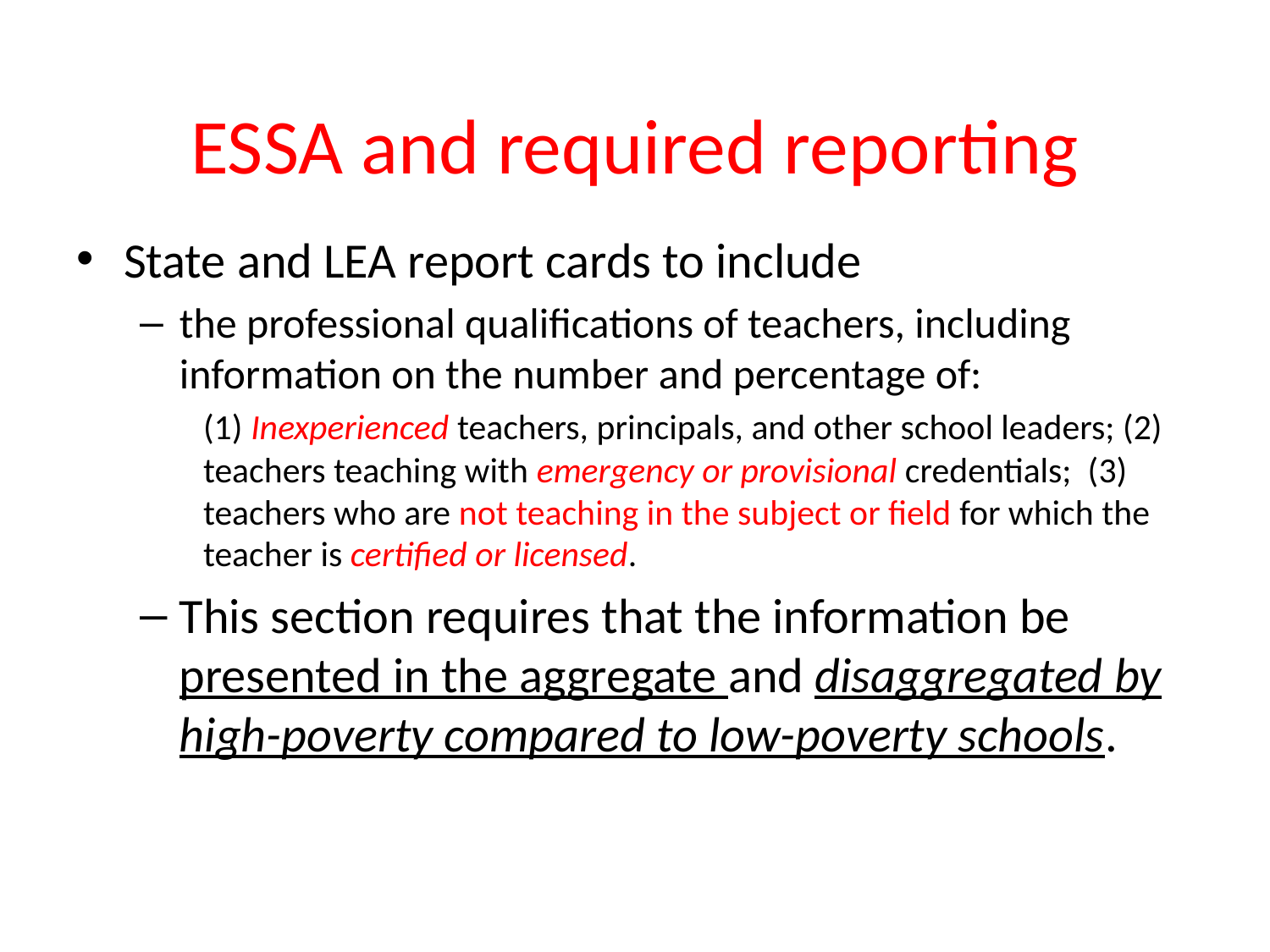

# ESSA and required reporting
State and LEA report cards to include
the professional qualifications of teachers, including information on the number and percentage of:
(1) Inexperienced teachers, principals, and other school leaders; (2) teachers teaching with emergency or provisional credentials;  (3) teachers who are not teaching in the subject or field for which the teacher is certified or licensed.
This section requires that the information be presented in the aggregate and disaggregated by high-poverty compared to low-poverty schools.